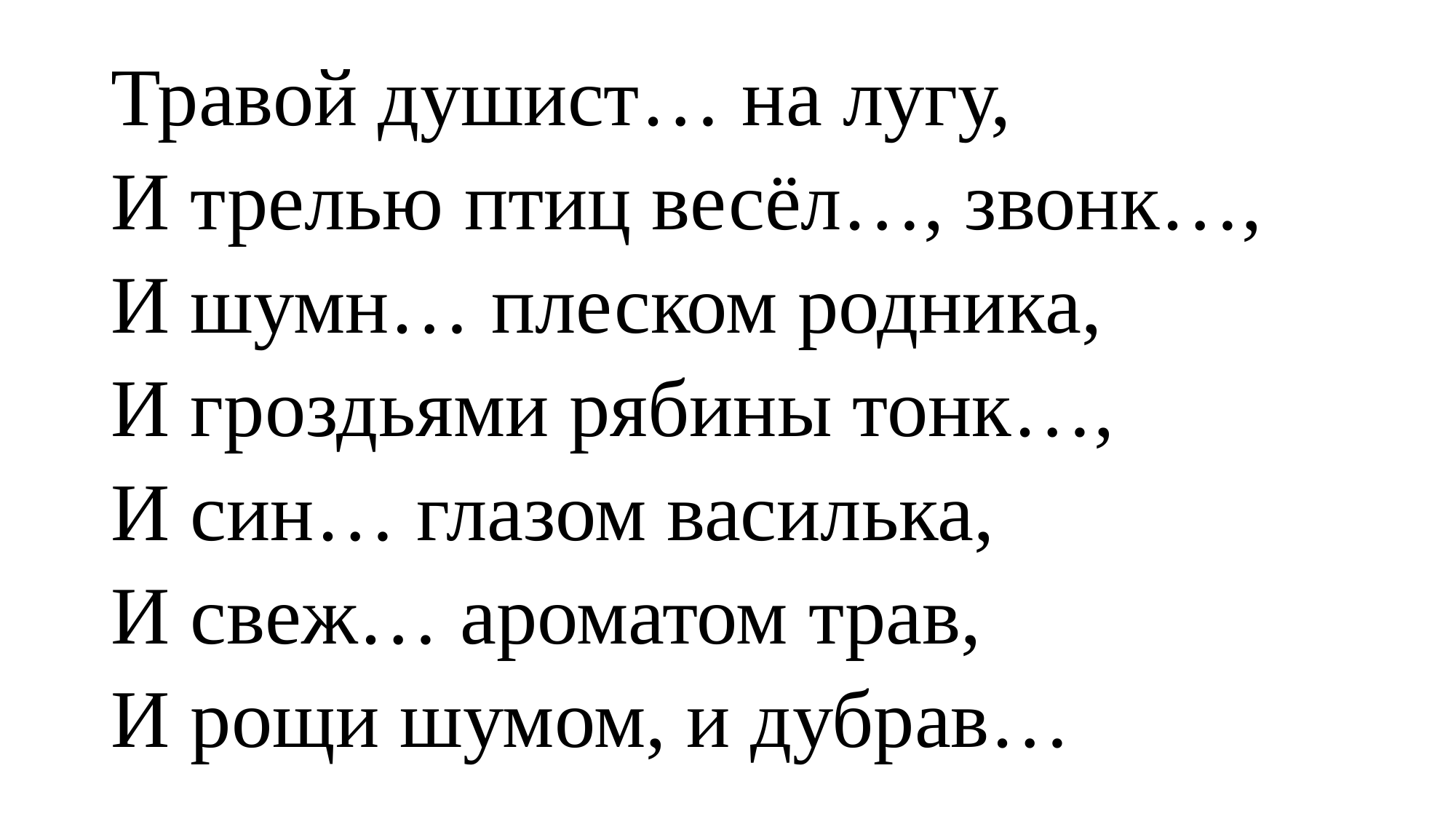

Травой душист… на лугу,
И трелью птиц весёл…, звонк…,
И шумн… плеском родника,
И гроздьями рябины тонк…,
И син… глазом василька,
И свеж… ароматом трав,
И рощи шумом, и дубрав…